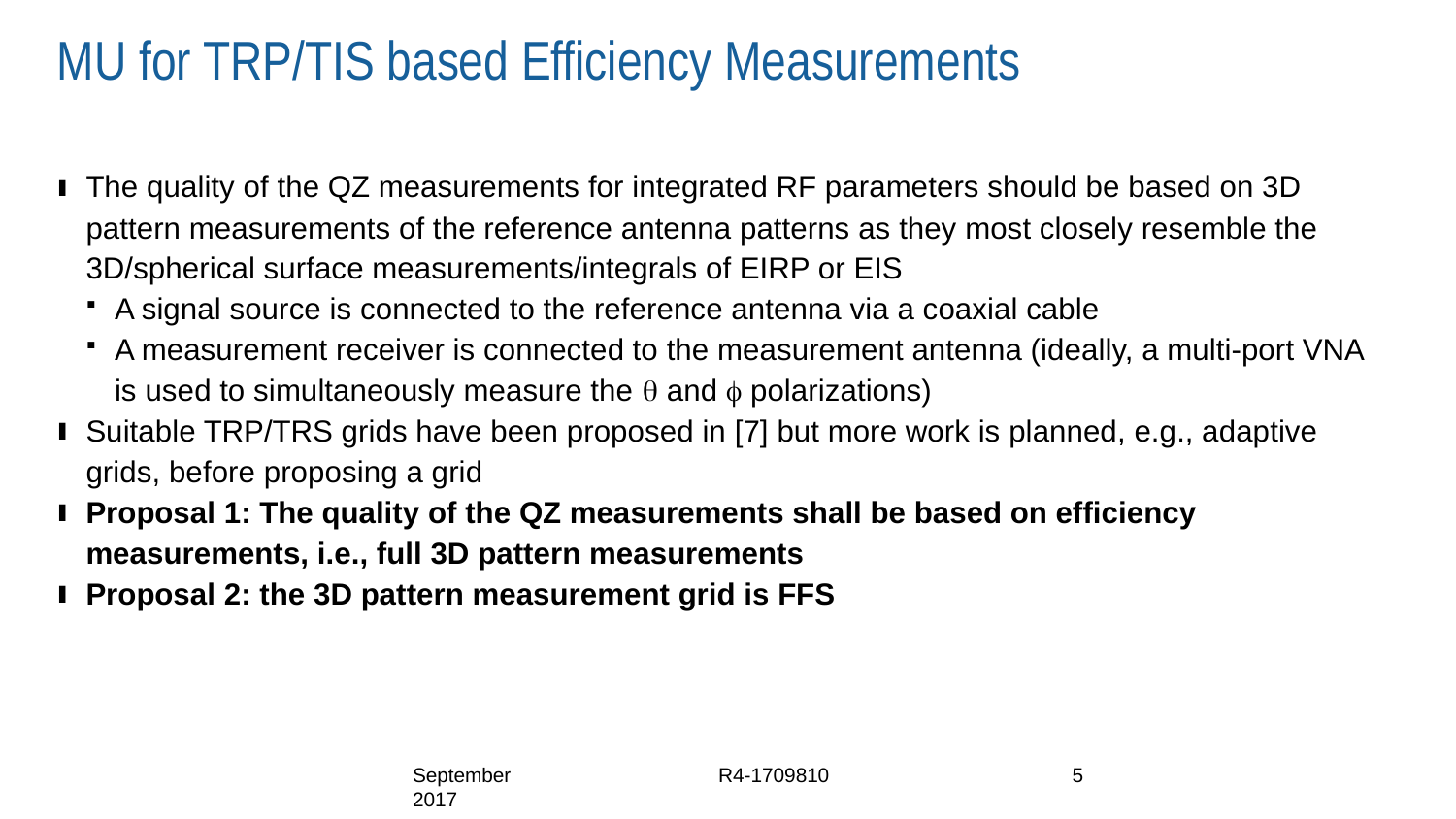

# MU for TRP/TIS based Efficiency Measurements
The quality of the QZ measurements for integrated RF parameters should be based on 3D pattern measurements of the reference antenna patterns as they most closely resemble the 3D/spherical surface measurements/integrals of EIRP or EIS
A signal source is connected to the reference antenna via a coaxial cable
A measurement receiver is connected to the measurement antenna (ideally, a multi-port VNA is used to simultaneously measure the θ and φ polarizations)
Suitable TRP/TRS grids have been proposed in [7] but more work is planned, e.g., adaptive grids, before proposing a grid
Proposal 1: The quality of the QZ measurements shall be based on efficiency measurements, i.e., full 3D pattern measurements
Proposal 2: the 3D pattern measurement grid is FFS

September 2017
R4-1709810
5